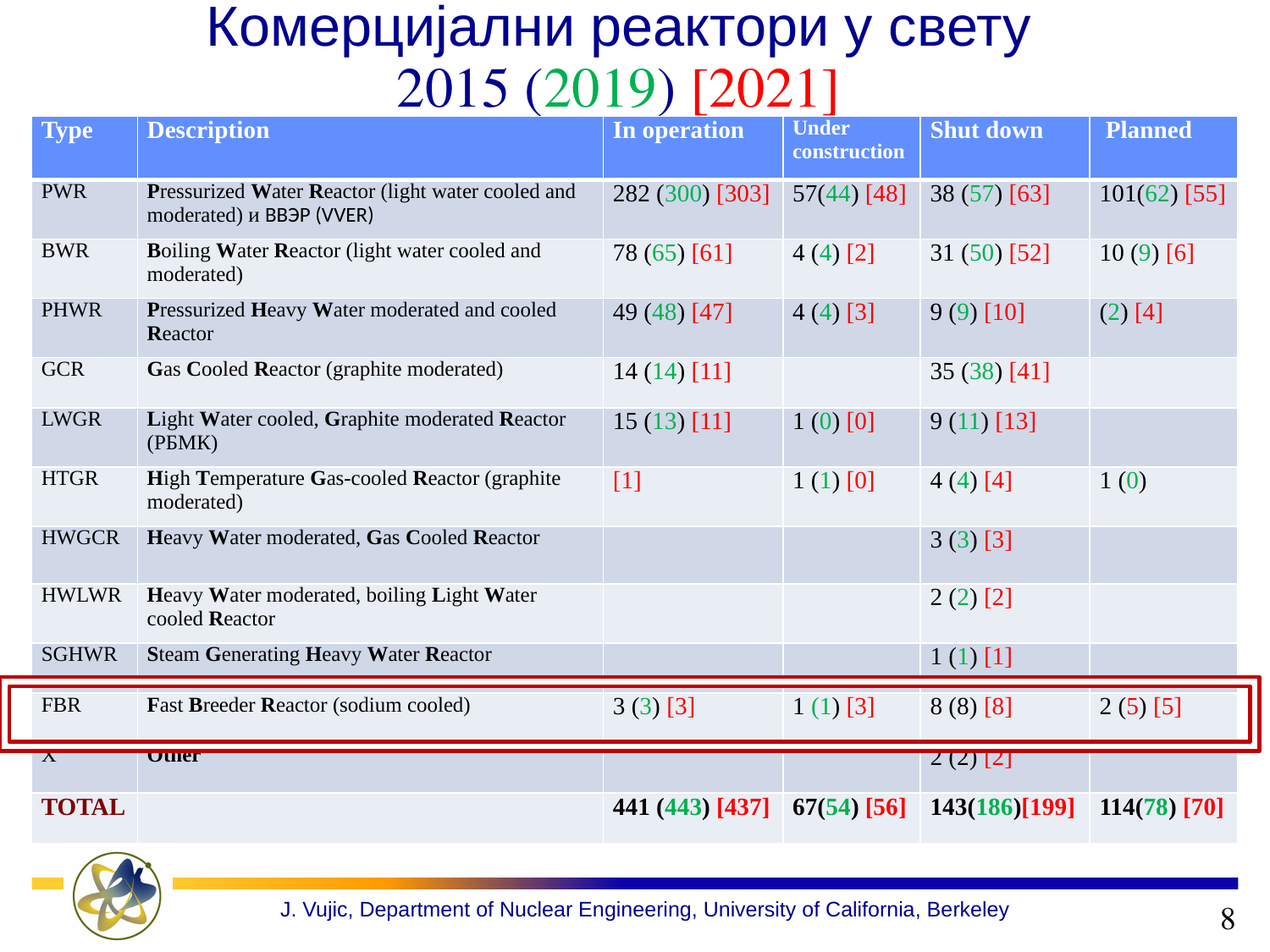

# Комерцијални реактори у свету 2015 (2019) [2021]
| Type | Description | In operation | Under construction | Shut down | Planned |
| --- | --- | --- | --- | --- | --- |
| PWR | Pressurized Water Reactor (light water cooled and moderated) и ВВЭР (VVER) | 282 (300) [303] | 57(44) [48] | 38 (57) [63] | 101(62) [55] |
| BWR | Boiling Water Reactor (light water cooled and moderated) | 78 (65) [61] | 4 (4) [2] | 31 (50) [52] | 10 (9) [6] |
| PHWR | Pressurized Heavy Water moderated and cooled Reactor | 49 (48) [47] | 4 (4) [3] | 9 (9) [10] | (2) [4] |
| GCR | Gas Cooled Reactor (graphite moderated) | 14 (14) [11] |  | 35 (38) [41] |  |
| LWGR | Light Water cooled, Graphite moderated Reactor (РБМК) | 15 (13) [11] | 1 (0) [0] | 9 (11) [13] |  |
| HTGR | High Temperature Gas-cooled Reactor (graphite moderated) | [1] | 1 (1) [0] | 4 (4) [4] | 1 (0) |
| HWGCR | Heavy Water moderated, Gas Cooled Reactor |  |  | 3 (3) [3] |  |
| HWLWR | Heavy Water moderated, boiling Light Water cooled Reactor |  |  | 2 (2) [2] |  |
| SGHWR | Steam Generating Heavy Water Reactor |  |  | 1 (1) [1] |  |
| FBR | Fast Breeder Reactor (sodium cooled) | 3 (3) [3] | 1 (1) [3] | 8 (8) [8] | 2 (5) [5] |
| X | Other |  |  | 2 (2) [2] |  |
| TOTAL |  | 441 (443) [437] | 67(54) [56] | 143(186)[199] | 114(78) [70] |

8